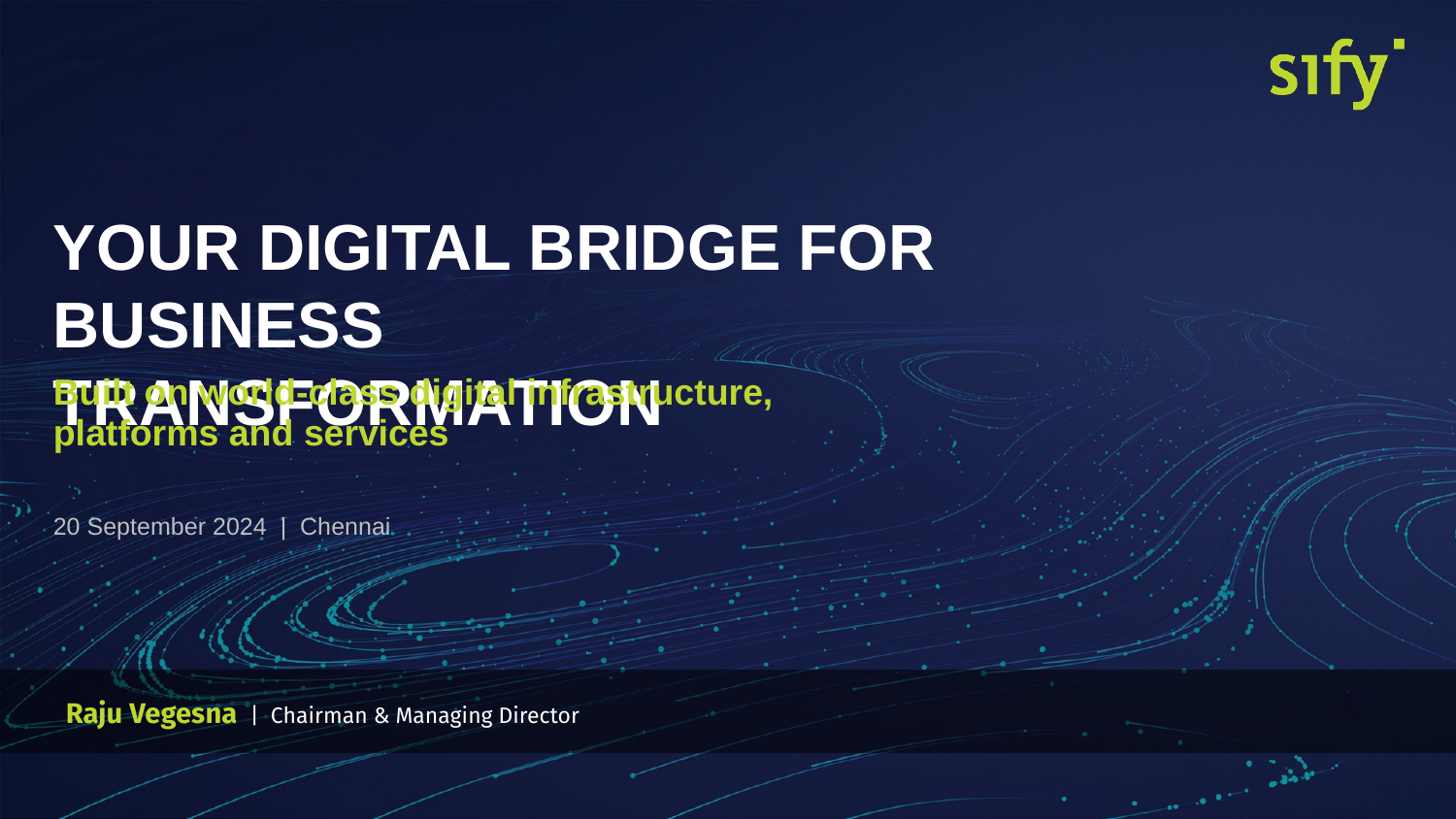

YOUR DIGITAL BRIDGE FOR BUSINESS TRANSFORMATION
Built on world-class digital infrastructure,
platforms and services
20 September 2024  |  Chennai

Raju Vegesna  |  Chairman & Managing Director